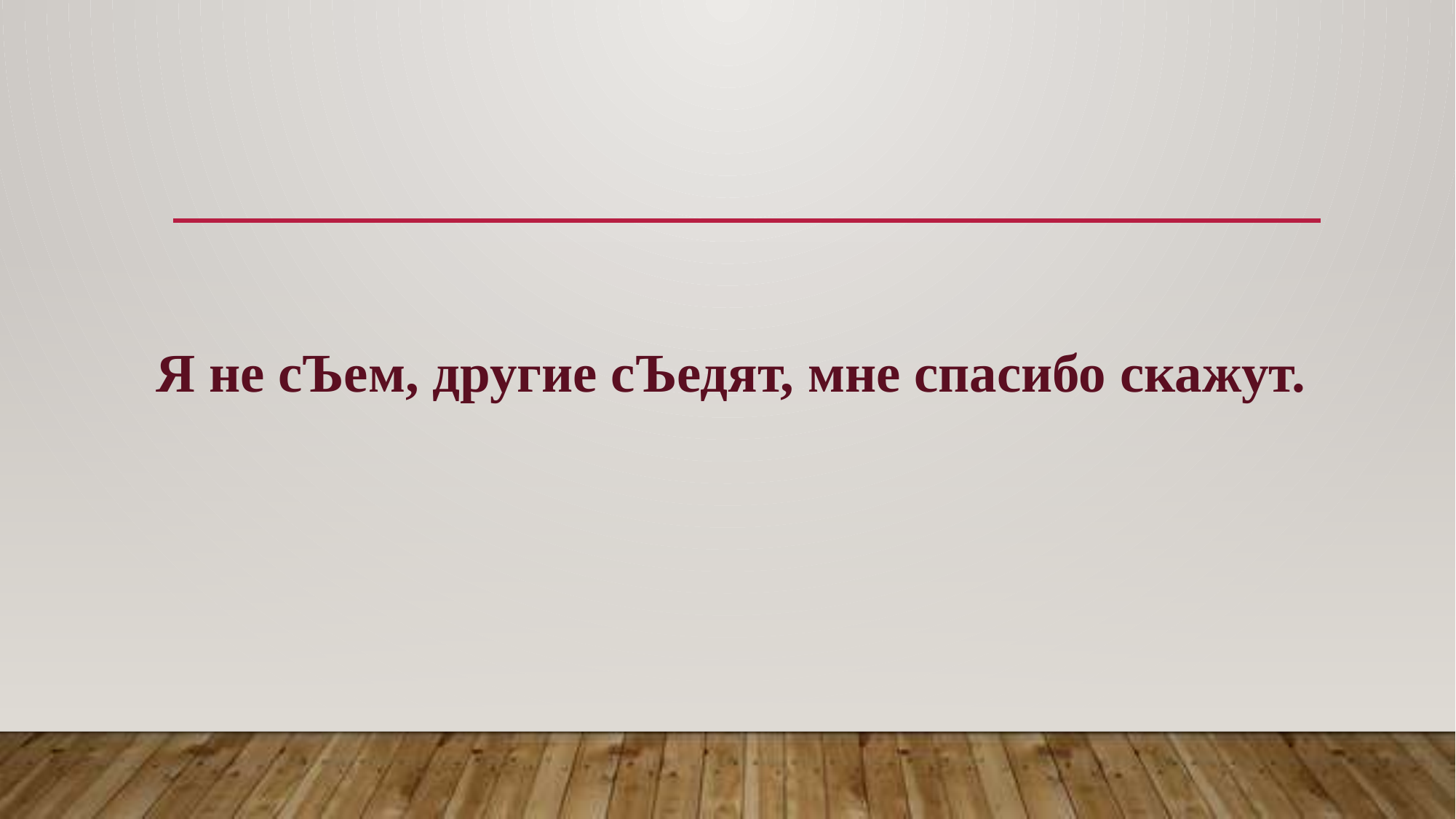

Я не сЪем, другие сЪедят, мне спасибо скажут.